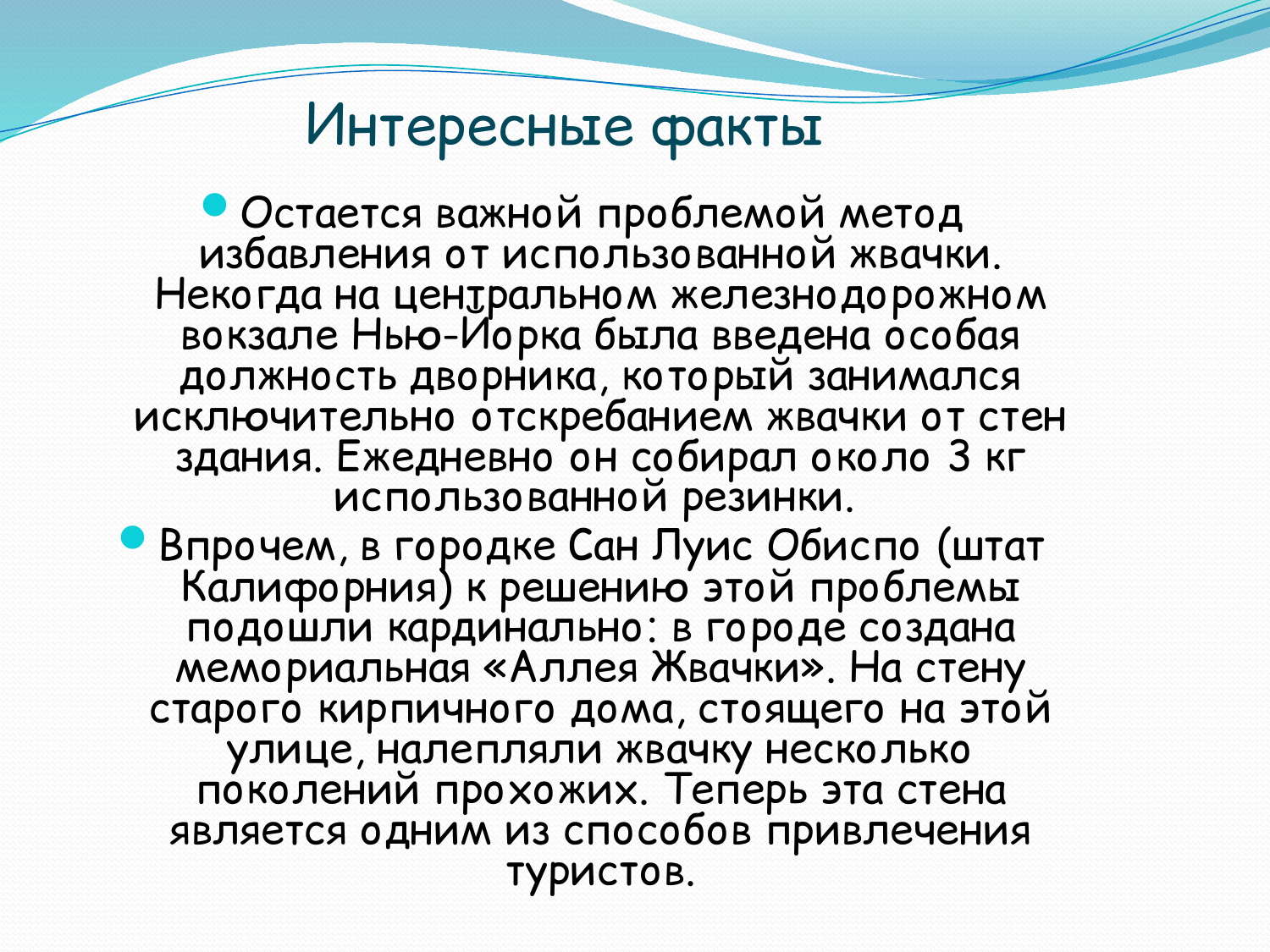

# Интересные факты
Остается важной проблемой метод избавления от использованной жвачки. Некогда на центральном железнодорожном вокзале Нью-Йорка была введена особая должность дворника, который занимался исключительно отскребанием жвачки от стен здания. Ежедневно он собирал около 3 кг использованной резинки.
Впрочем, в городке Сан Луис Обиспо (штат Калифорния) к решению этой проблемы подошли кардинально: в городе создана мемориальная «Аллея Жвачки». На стену старого кирпичного дома, стоящего на этой улице, налепляли жвачку несколько поколений прохожих. Теперь эта стена является одним из способов привлечения туристов.